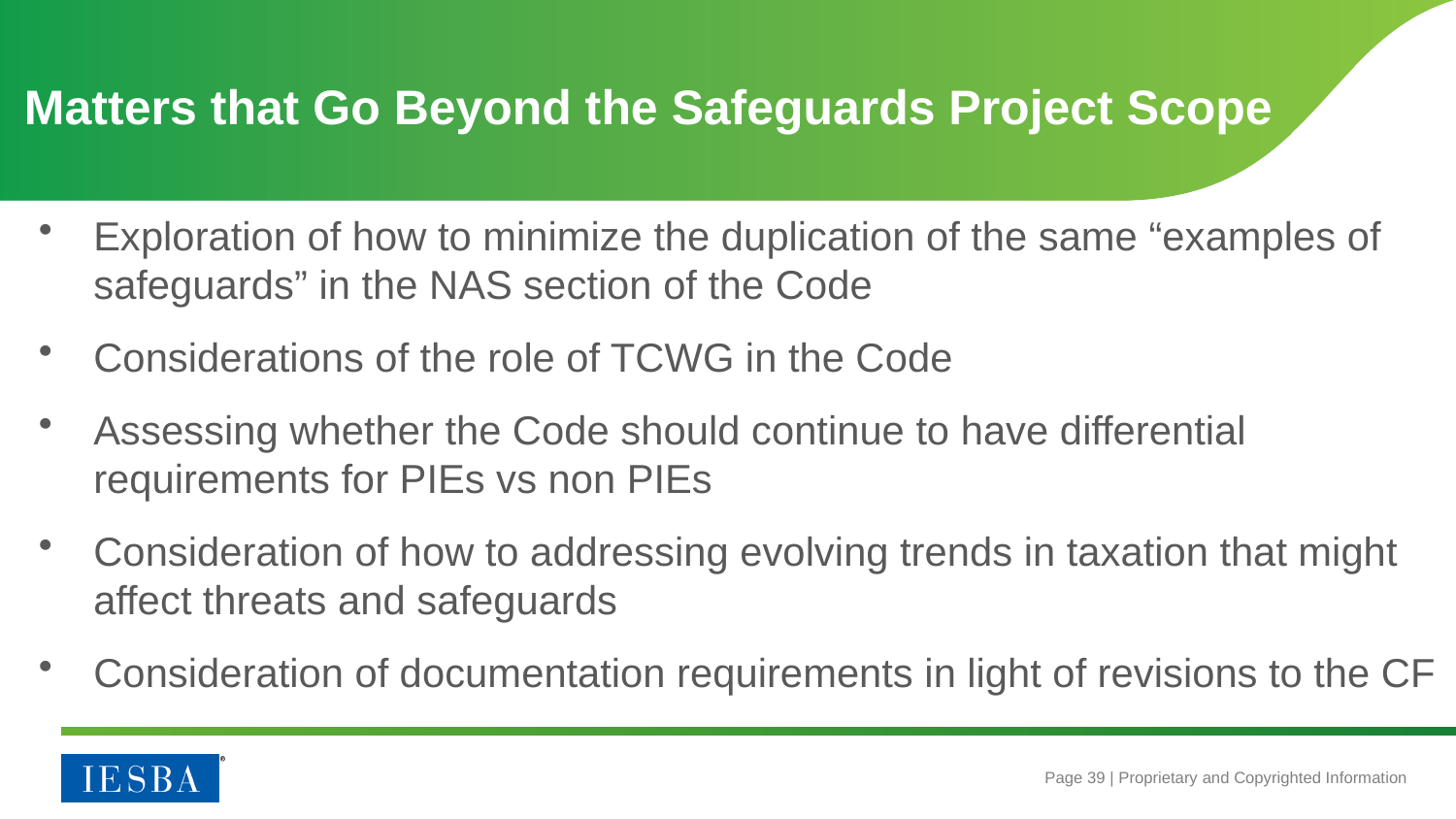

# Matters that Go Beyond the Safeguards Project Scope
Exploration of how to minimize the duplication of the same “examples of safeguards” in the NAS section of the Code
Considerations of the role of TCWG in the Code
Assessing whether the Code should continue to have differential requirements for PIEs vs non PIEs
Consideration of how to addressing evolving trends in taxation that might affect threats and safeguards
Consideration of documentation requirements in light of revisions to the CF